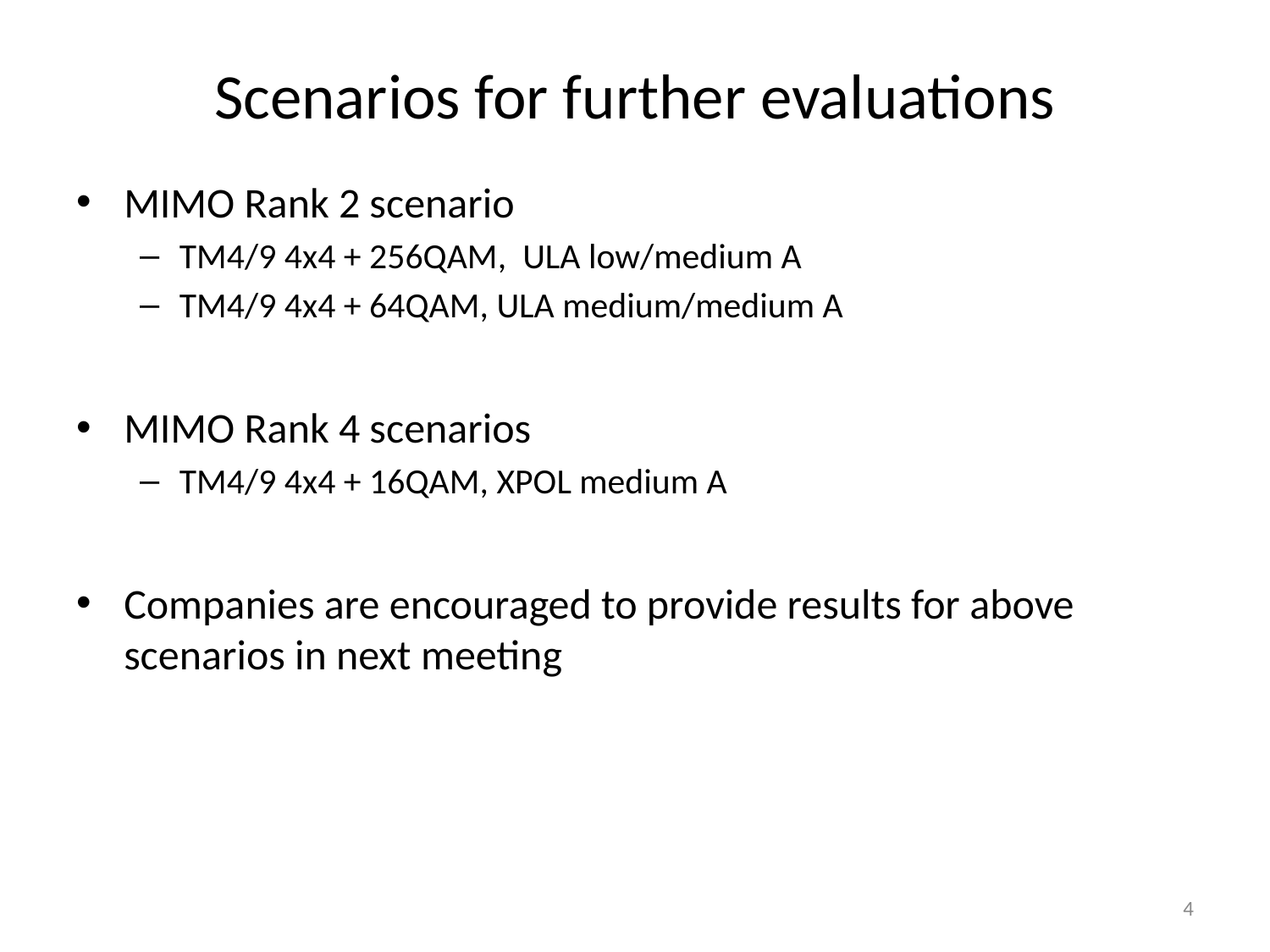

# Scenarios for further evaluations
MIMO Rank 2 scenario
TM4/9 4x4 + 256QAM,  ULA low/medium A
TM4/9 4x4 + 64QAM, ULA medium/medium A

MIMO Rank 4 scenarios
TM4/9 4x4 + 16QAM, XPOL medium A

Companies are encouraged to provide results for above scenarios in next meeting
4